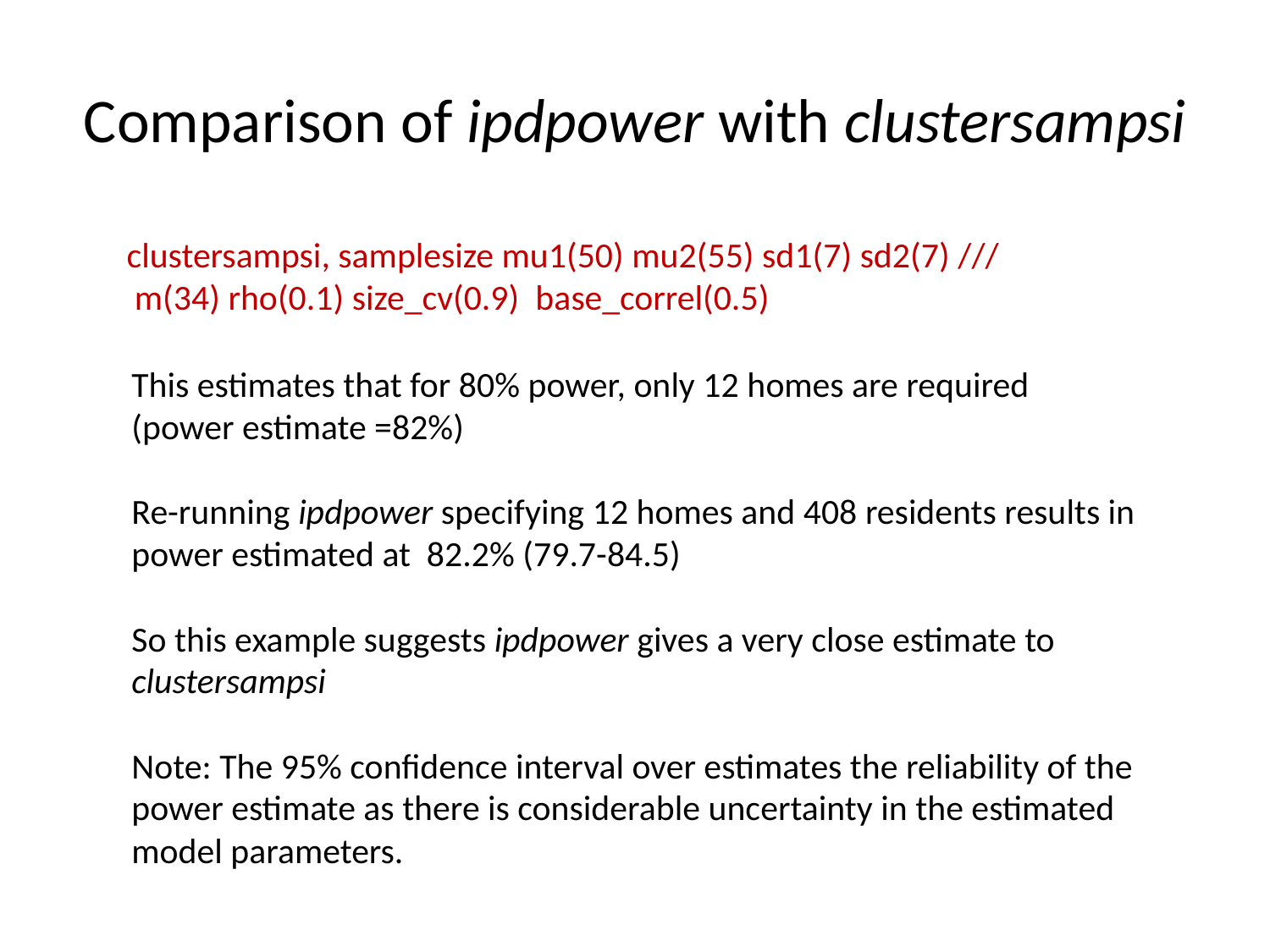

# Comparison of ipdpower with clustersampsi
clustersampsi, samplesize mu1(50) mu2(55) sd1(7) sd2(7) ///
 m(34) rho(0.1) size_cv(0.9)  base_correl(0.5)
This estimates that for 80% power, only 12 homes are required
(power estimate =82%)

Re-running ipdpower specifying 12 homes and 408 residents results in power estimated at  82.2% (79.7-84.5)

So this example suggests ipdpower gives a very close estimate to clustersampsi

Note: The 95% confidence interval over estimates the reliability of the power estimate as there is considerable uncertainty in the estimated model parameters.